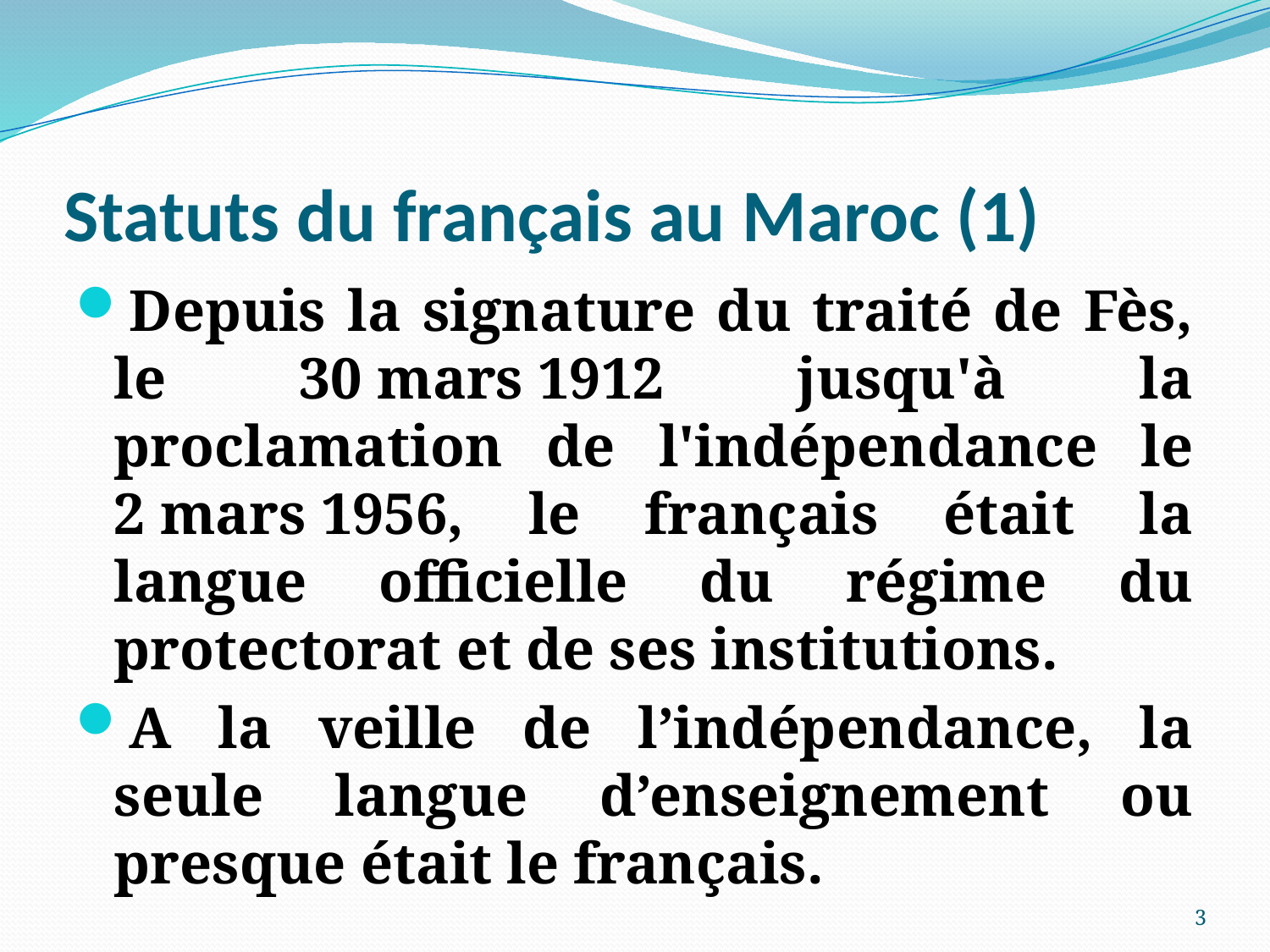

# Statuts du français au Maroc (1)
Depuis la signature du traité de Fès, le 30 mars 1912 jusqu'à la proclamation de l'indépendance le 2 mars 1956, le français était la langue officielle du régime du protectorat et de ses institutions.
A la veille de l’indépendance, la seule langue d’enseignement ou presque était le français.

3